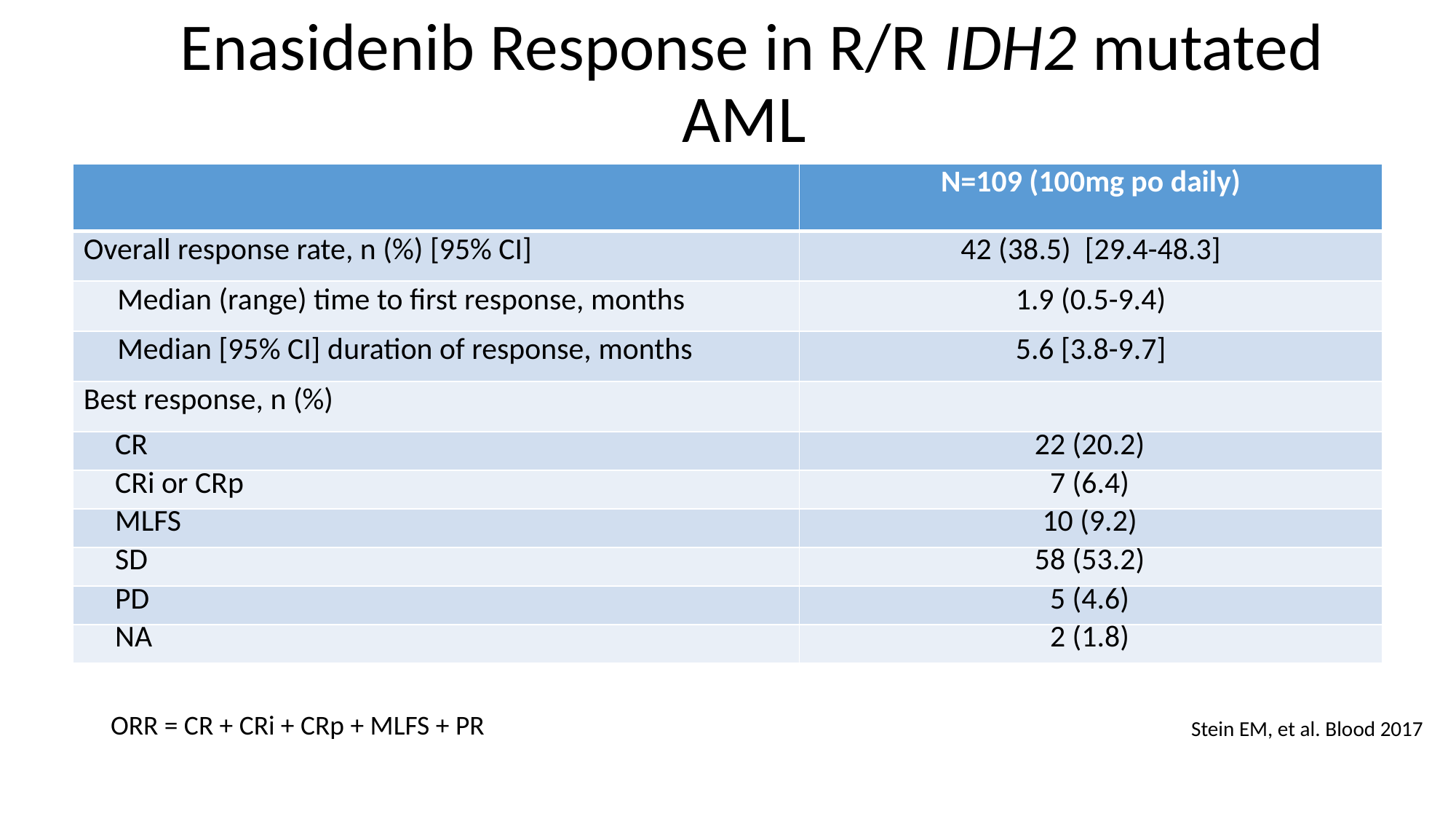

# Enasidenib Response in R/R IDH2 mutated AML
|  | N=109 (100mg po daily) |
| --- | --- |
| Overall response rate, n (%) [95% CI] | 42 (38.5) [29.4-48.3] |
| Median (range) time to first response, months | 1.9 (0.5-9.4) |
| Median [95% CI] duration of response, months | 5.6 [3.8-9.7] |
| Best response, n (%) |  |
| CR | 22 (20.2) |
| CRi or CRp | 7 (6.4) |
| MLFS | 10 (9.2) |
| SD | 58 (53.2) |
| PD | 5 (4.6) |
| NA | 2 (1.8) |
ORR = CR + CRi + CRp + MLFS + PR
Stein EM, et al. Blood 2017